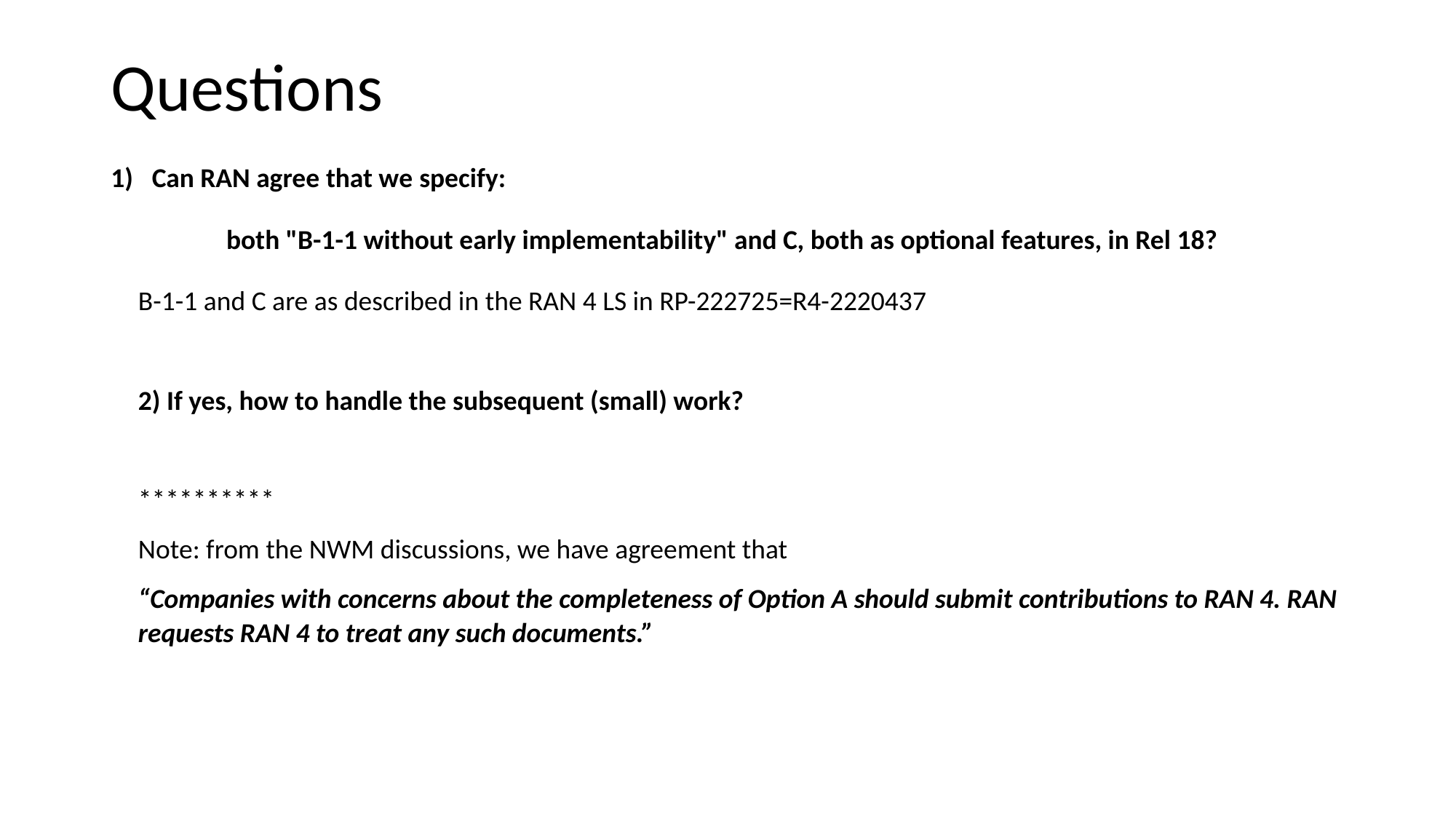

# Questions
Can RAN agree that we specify:
	 both "B-1-1 without early implementability" and C, both as optional features, in Rel 18?
B-1-1 and C are as described in the RAN 4 LS in RP-222725=R4-2220437

2) If yes, how to handle the subsequent (small) work?

**********
Note: from the NWM discussions, we have agreement that
“Companies with concerns about the completeness of Option A should submit contributions to RAN 4. RAN requests RAN 4 to treat any such documents.”